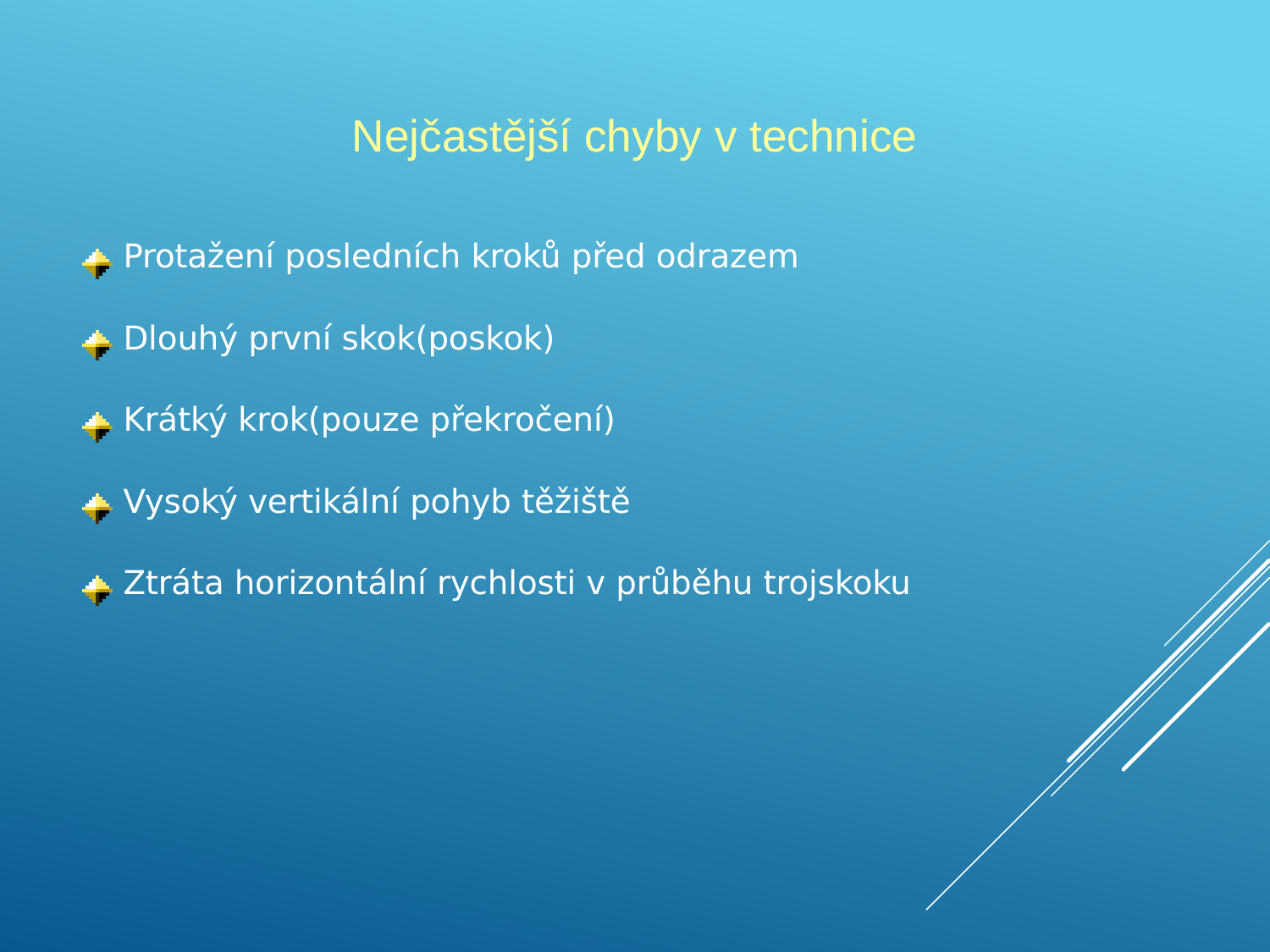

Nejčastější chyby v technice
Protažení posledních kroků před odrazem
Dlouhý první skok(poskok)
Krátký krok(pouze překročení)
Vysoký vertikální pohyb těžiště
Ztráta horizontální rychlosti v průběhu trojskoku